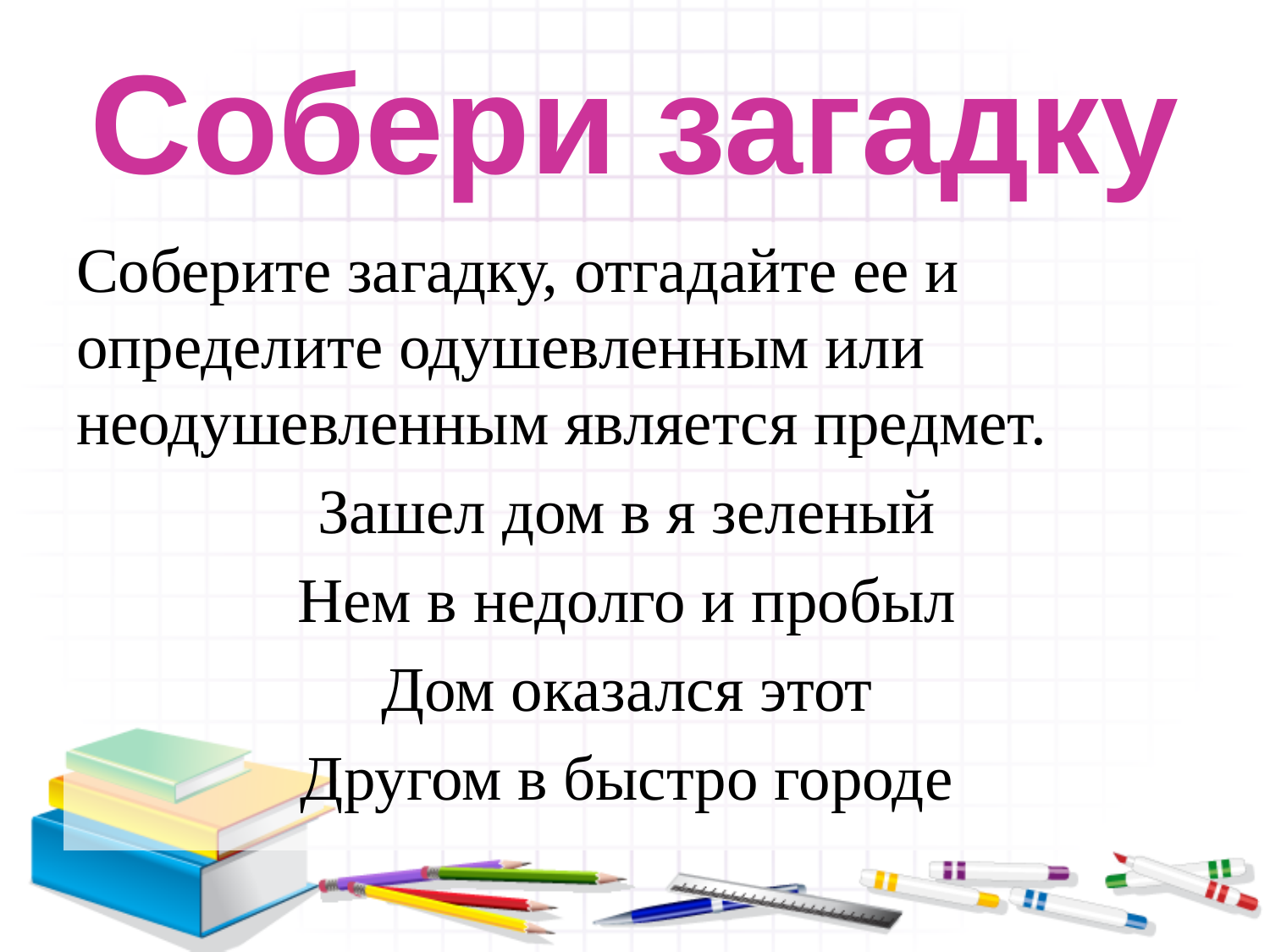

# Собери загадку
Соберите загадку, отгадайте ее и определите одушевленным или неодушевленным является предмет.
Зашел дом в я зеленый
Нем в недолго и пробыл
Дом оказался этот
Другом в быстро городе